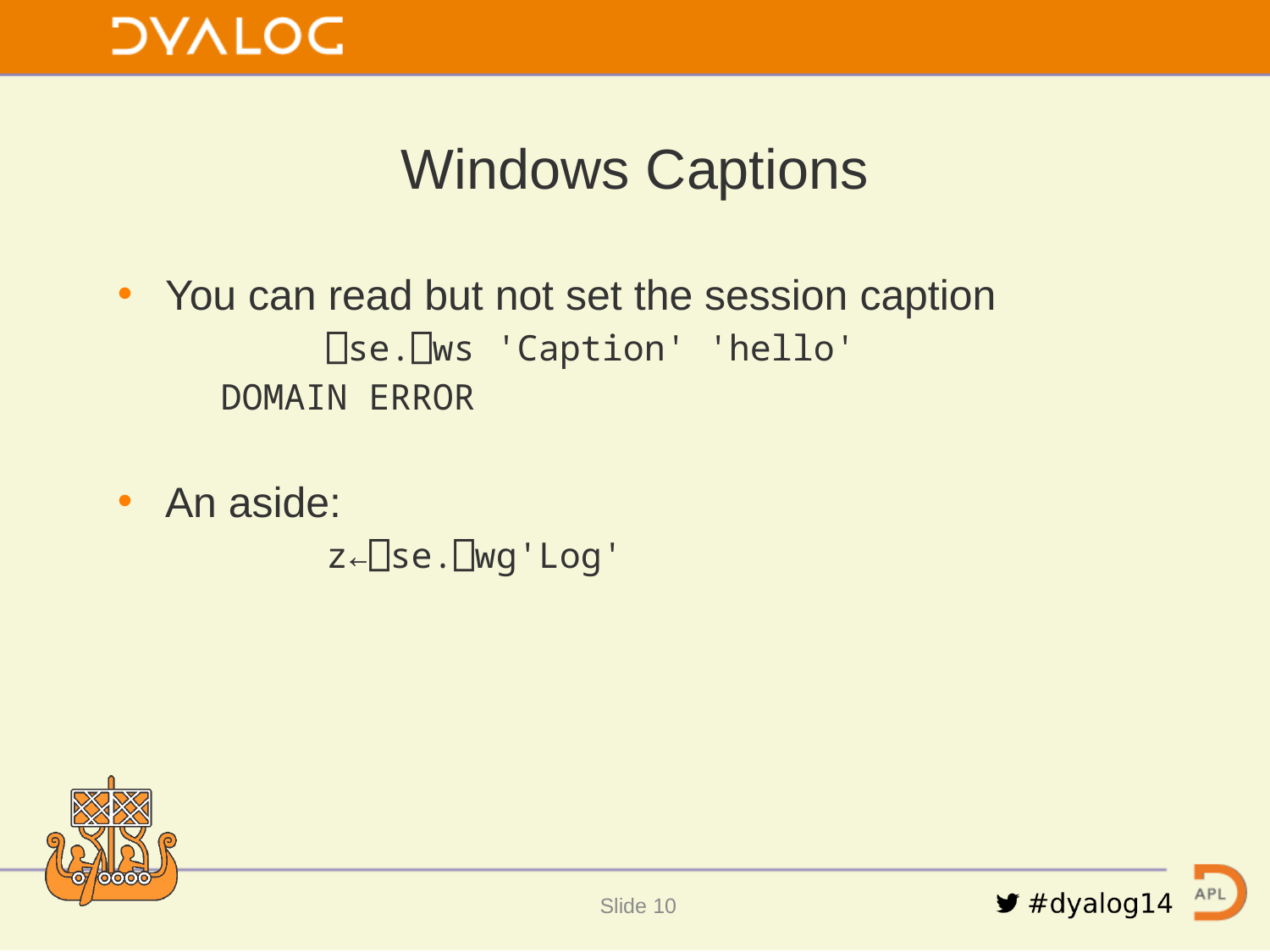

Windows Captions

You can read but not set the session caption
     ⎕se.⎕ws 'Caption' 'hello'
DOMAIN ERROR

An aside:
     z←⎕se.⎕wg'Log'

Slide 10